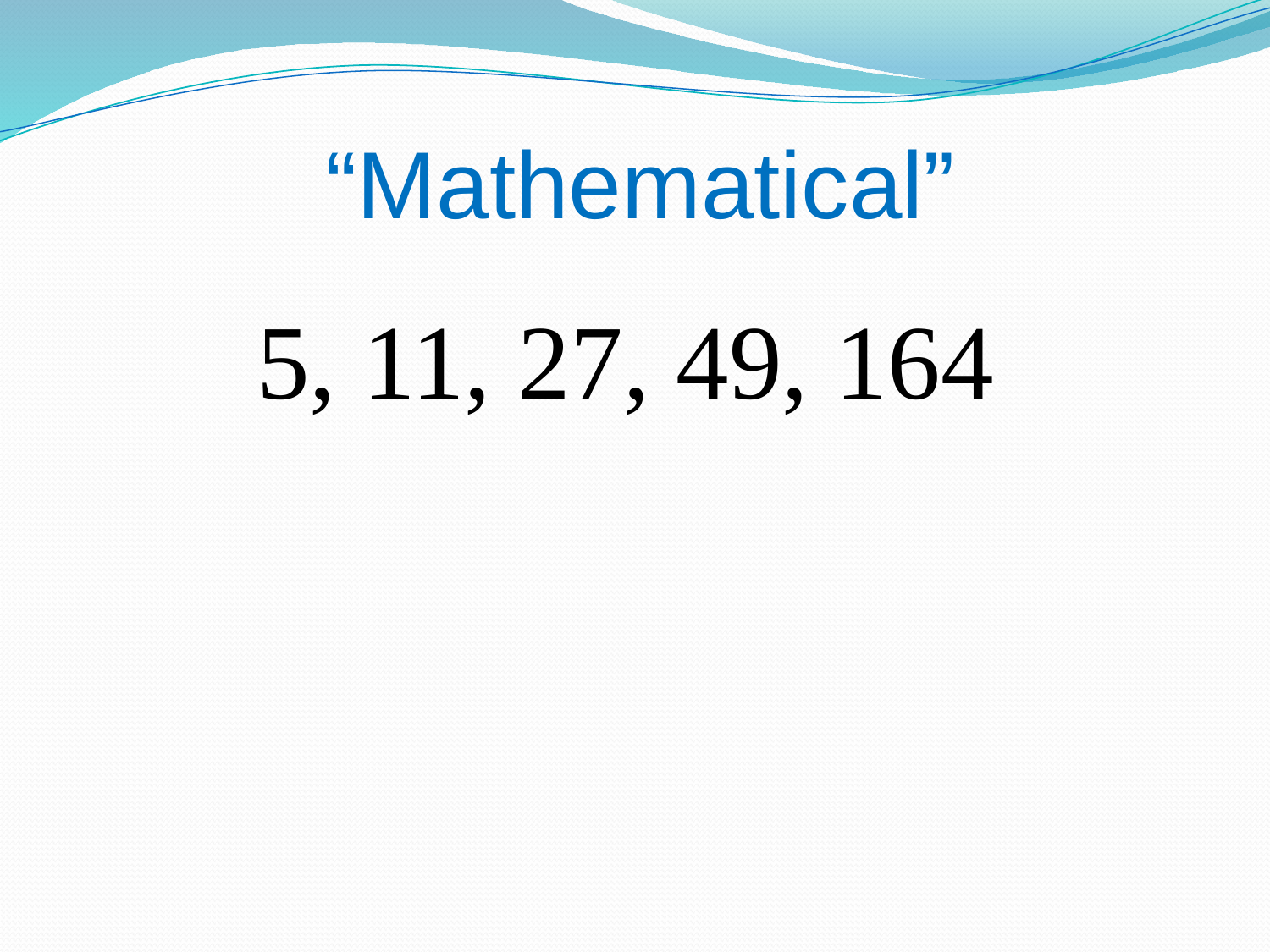

# “Mathematical”
5, 11, 27, 49, 164